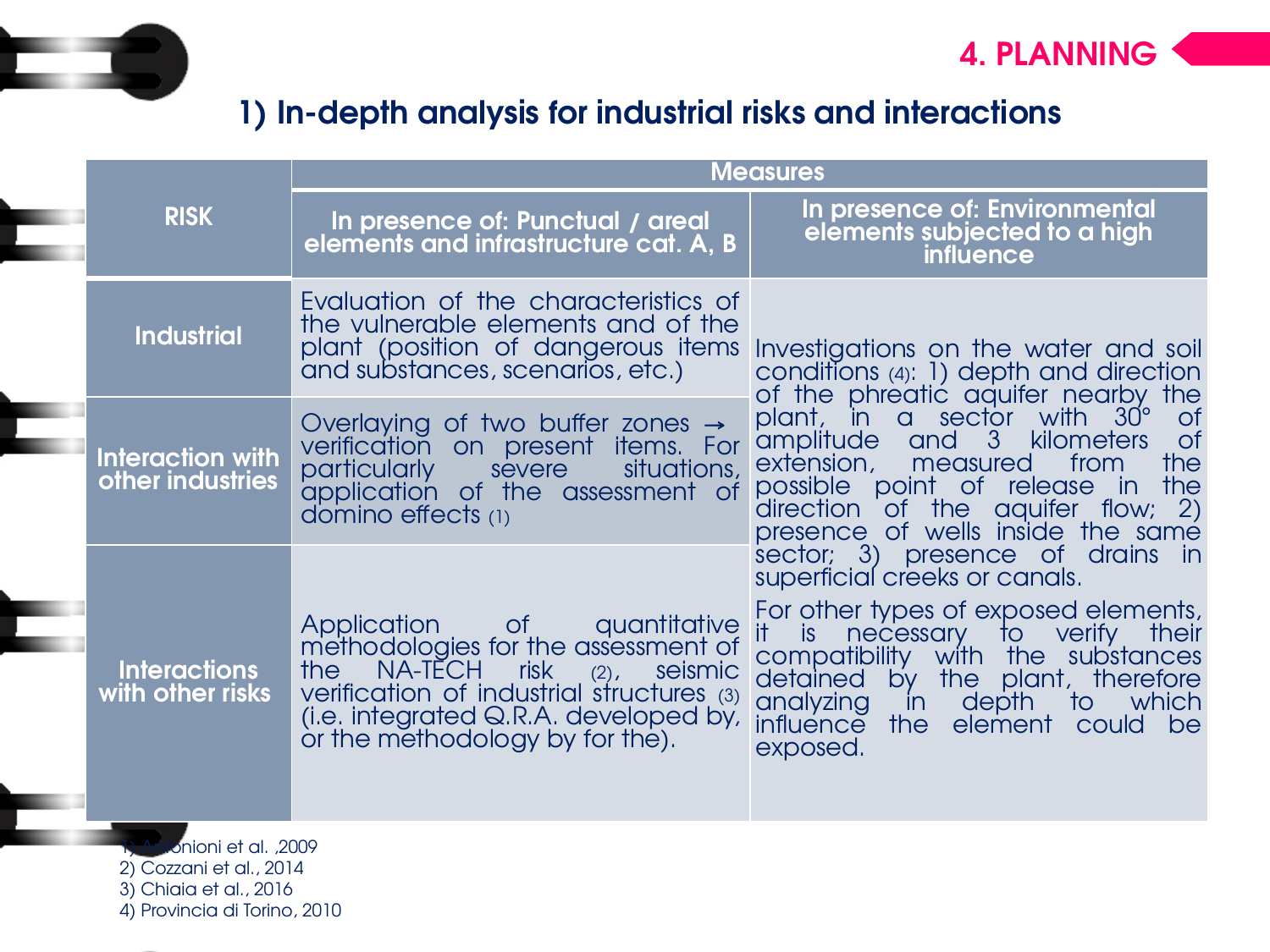

4. PLANNING
1) In-depth analysis for industrial risks and interactions

| RISK | Measures |  |
| --- | --- | --- |
|  | In presence of: Punctual / areal elements and infrastructure cat. A, B | In presence of: Environmental elements subjected to a high influence |
| Industrial | Evaluation of the characteristics of the vulnerable elements and of the plant (position of dangerous items and substances, scenarios, etc.) | Investigations on the water and soil conditions (4): 1) depth and direction of the phreatic aquifer nearby the plant, in a sector with 30° of amplitude and 3 kilometers of extension, measured from the possible point of release in the direction of the aquifer flow; 2) presence of wells inside the same sector; 3) presence of drains in superficial creeks or canals. For other types of exposed elements, it is necessary to verify their compatibility with the substances detained by the plant, therefore analyzing in depth to which influence the element could be exposed. |
| Interaction with other industries | Overlaying of two buffer zones → verification on present items. For particularly severe situations, application of the assessment of domino effects (1) |  |
| Interactions with other risks | Application of quantitative methodologies for the assessment of the NA-TECH risk (2), seismic verification of industrial structures (3) (i.e. integrated Q.R.A. developed by, or the methodology by for the). |  |
1) Antonioni et al. ,2009
2) Cozzani et al., 2014
3) Chiaia et al., 2016
4) Provincia di Torino, 2010